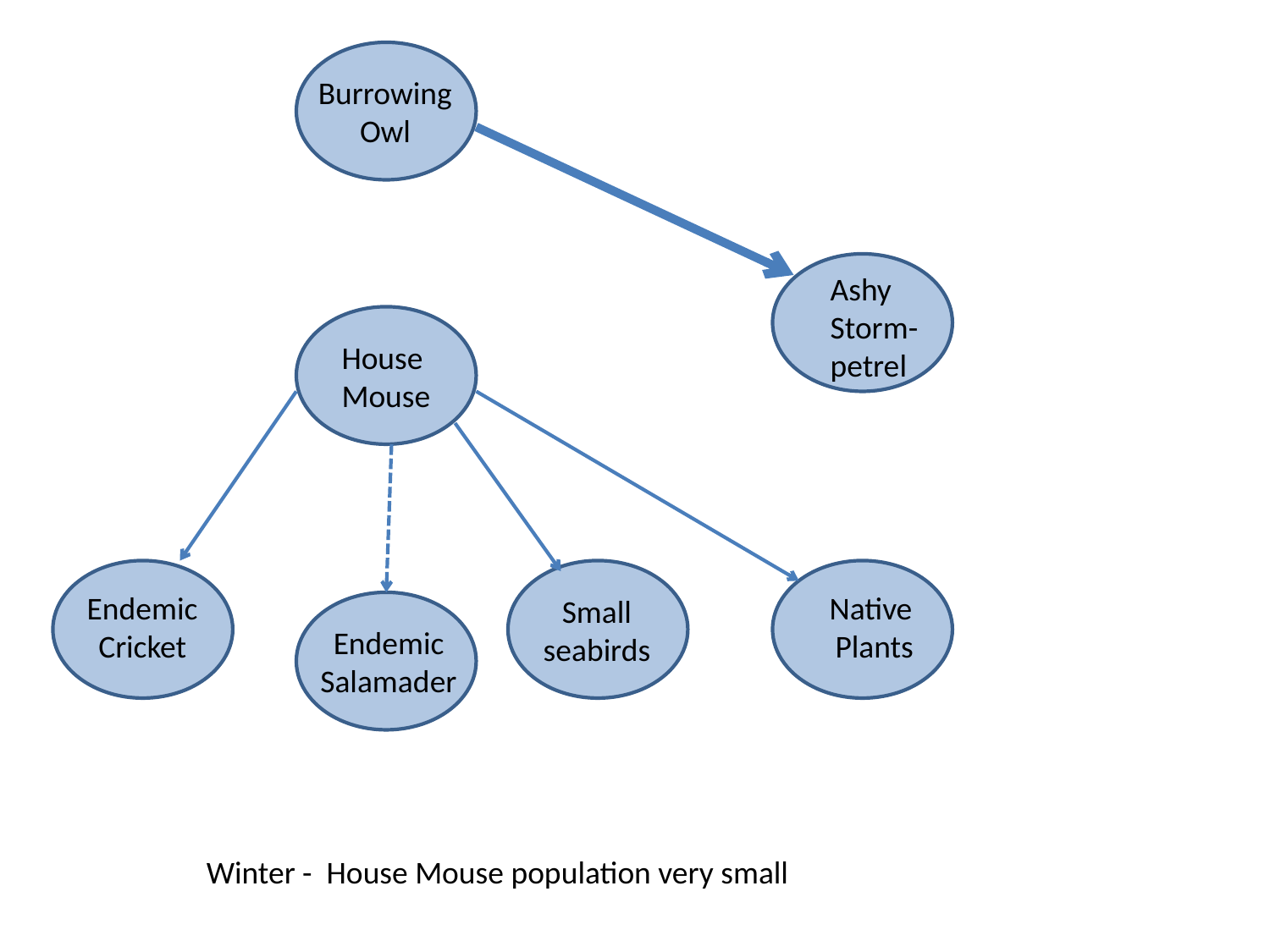

Burrowing
Owl

Ashy
Storm-
petrel

House
Mouse

Endemic
Cricket

Native
 Plants
Small
seabirds

Endemic
Salamader
Winter -  House Mouse population very small